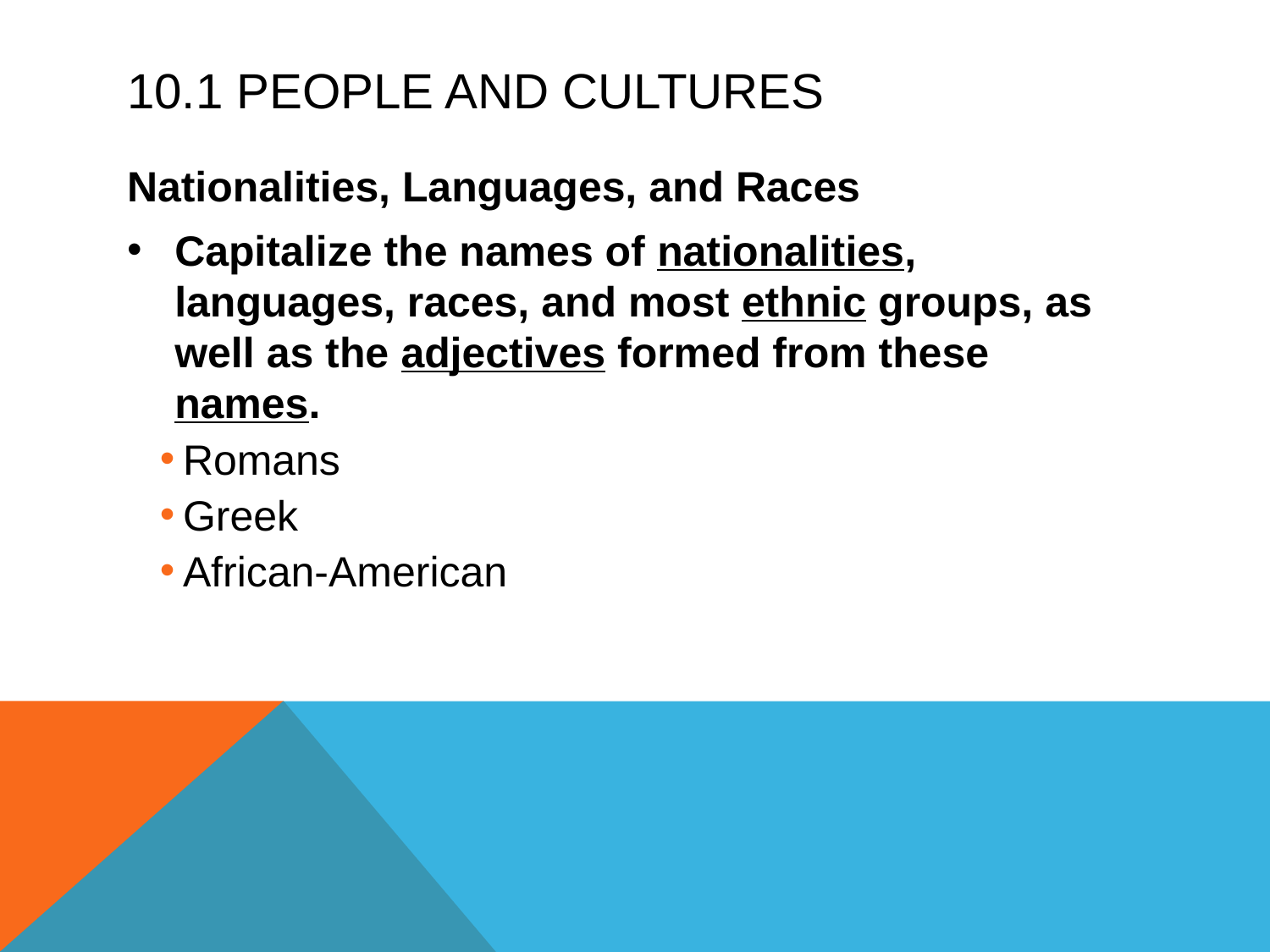

# 10.1 People and Cultures
Nationalities, Languages, and Races
Capitalize the names of nationalities, languages, races, and most ethnic groups, as well as the adjectives formed from these names.
Romans
Greek
African-American